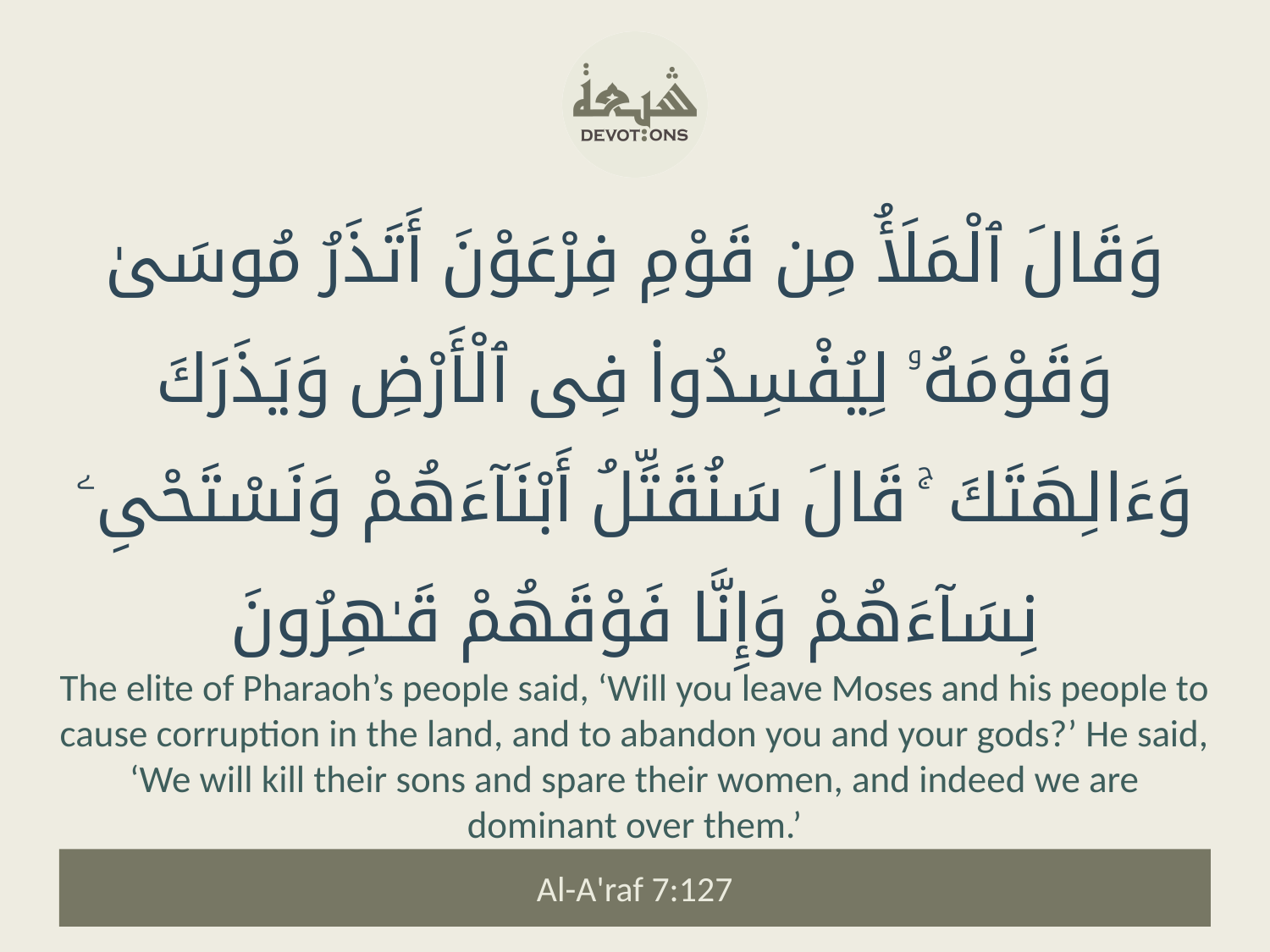

وَقَالَ ٱلْمَلَأُ مِن قَوْمِ فِرْعَوْنَ أَتَذَرُ مُوسَىٰ وَقَوْمَهُۥ لِيُفْسِدُوا۟ فِى ٱلْأَرْضِ وَيَذَرَكَ وَءَالِهَتَكَ ۚ قَالَ سَنُقَتِّلُ أَبْنَآءَهُمْ وَنَسْتَحْىِۦ نِسَآءَهُمْ وَإِنَّا فَوْقَهُمْ قَـٰهِرُونَ
The elite of Pharaoh’s people said, ‘Will you leave Moses and his people to cause corruption in the land, and to abandon you and your gods?’ He said, ‘We will kill their sons and spare their women, and indeed we are dominant over them.’
Al-A'raf 7:127